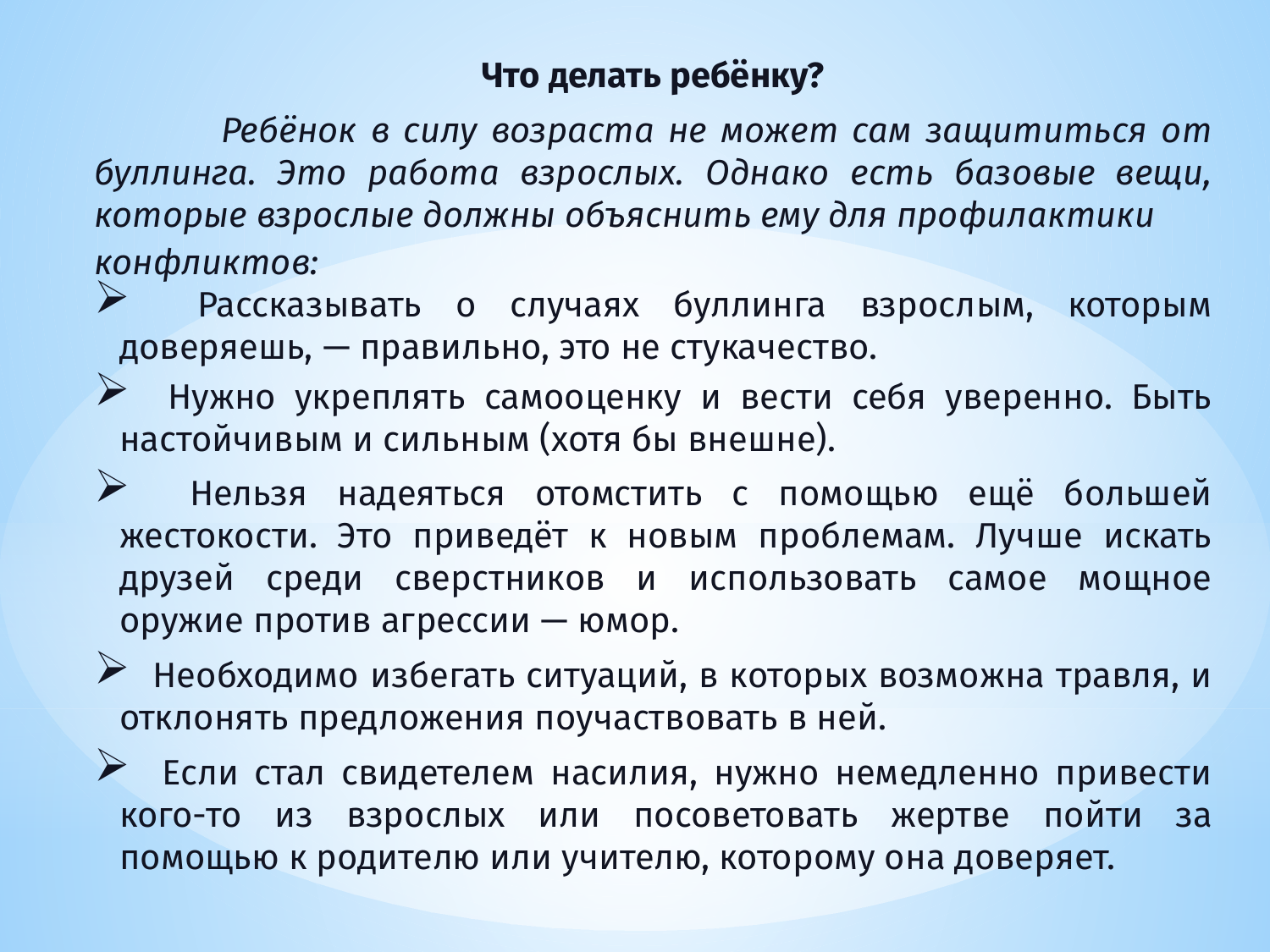

Что делать ребёнку?
	Ребёнок в силу возраста не может сам защититься от буллинга. Это работа взрослых. Однако есть базовые вещи, которые взрослые должны объяснить ему для профилактики
конфликтов:
  Рассказывать о случаях буллинга взрослым, которым доверяешь, — правильно, это не стукачество.
  Нужно укреплять самооценку и вести себя уверенно. Быть настойчивым и сильным (хотя бы внешне).
  Нельзя надеяться отомстить с помощью ещё большей жестокости. Это приведёт к новым проблемам. Лучше искать друзей среди сверстников и использовать самое мощное оружие против агрессии — юмор.
  Необходимо избегать ситуаций, в которых возможна травля, и отклонять предложения поучаствовать в ней.
  Если стал свидетелем насилия, нужно немедленно привести кого-то из взрослых или посоветовать жертве пойти за помощью к родителю или учителю, которому она доверяет.